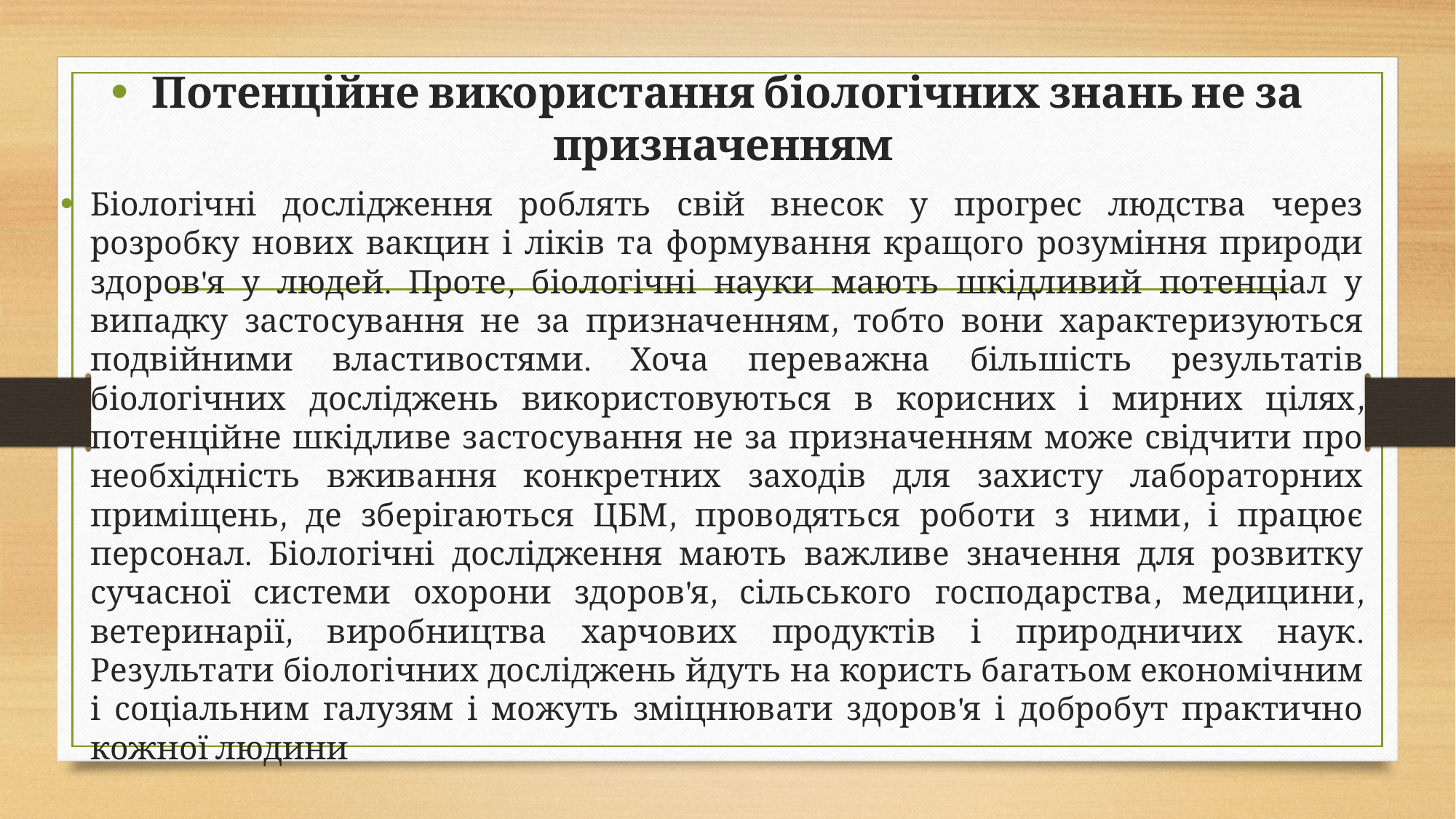

Потенційне використання біологічних знань не за призначенням
Біологічні дослідження роблять свій внесок у прогрес людства через розробку нових вакцин і ліків та формування кращого розуміння природи здоров'я у людей. Проте, біологічні науки мають шкідливий потенціал у випадку застосування не за призначенням, тобто вони характеризуються подвійними властивостями. Хоча переважна більшість результатів біологічних досліджень використовуються в корисних і мирних цілях, потенційне шкідливе застосування не за призначенням може свідчити про необхідність вживання конкретних заходів для захисту лабораторних приміщень, де зберігаються ЦБМ, проводяться роботи з ними, і працює персонал. Біологічні дослідження мають важливе значення для розвитку сучасної системи охорони здоров'я, сільського господарства, медицини, ветеринарії, виробництва харчових продуктів і природничих наук. Результати біологічних досліджень йдуть на користь багатьом економічним і соціальним галузям і можуть зміцнювати здоров'я і добробут практично кожної людини